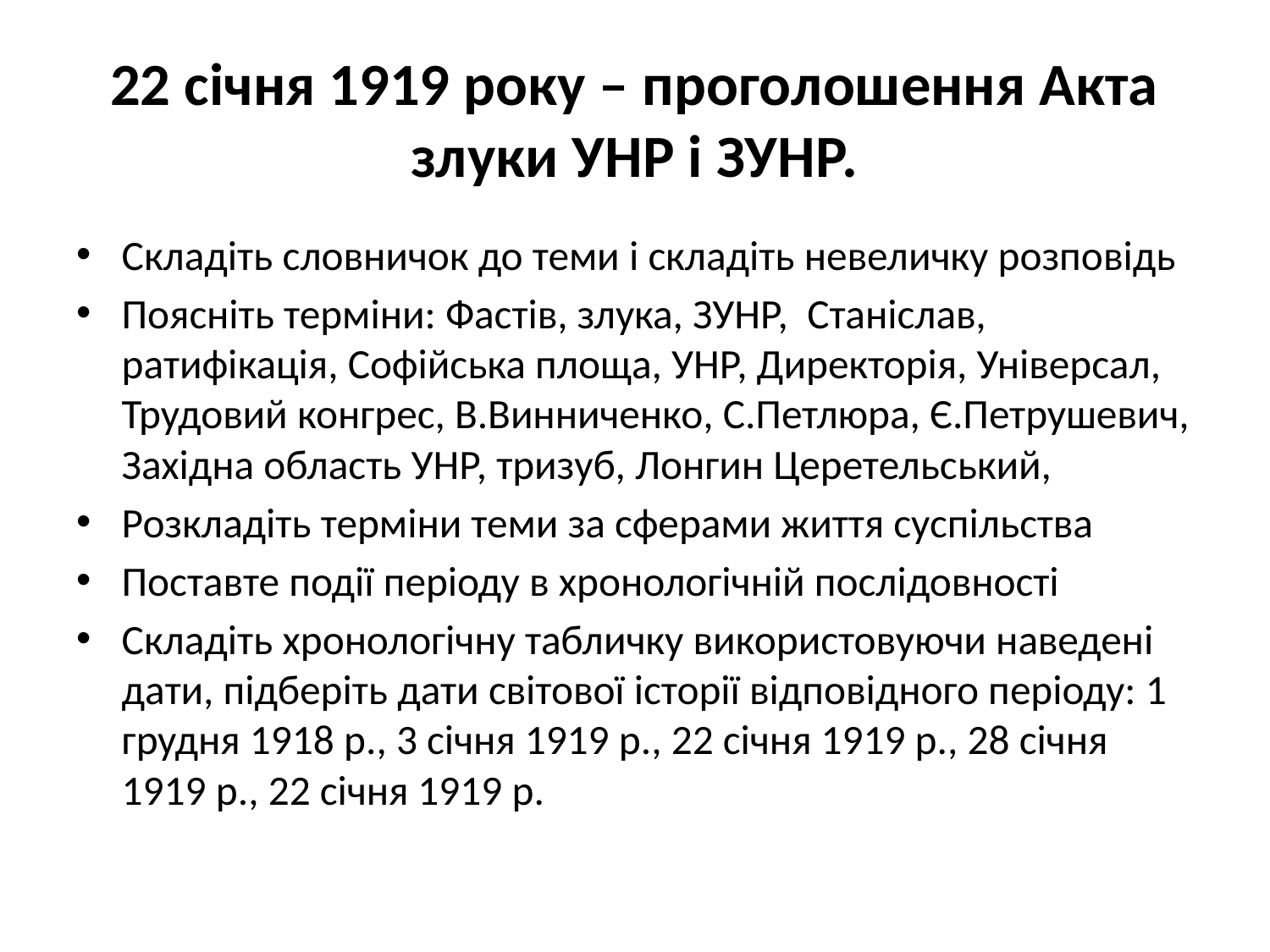

# 22 січня 1919 року – проголошення Акта злуки УНР і ЗУНР.
Складіть словничок до теми і складіть невеличку розповідь
Поясніть терміни: Фастів, злука, ЗУНР,  Станіслав, ратифікація, Софійська площа, УНР, Директорія, Універсал, Трудовий конгрес, В.Винниченко, С.Петлюра, Є.Петрушевич, Західна область УНР, тризуб, Лонгин Церетельський,
Розкладіть терміни теми за сферами життя суспільства
Поставте події періоду в хронологічній послідовності
Складіть хронологічну табличку використовуючи наведені дати, підберіть дати світової історії відповідного періоду: 1 грудня 1918 р., 3 січня 1919 р., 22 січня 1919 р., 28 січня 1919 р., 22 січня 1919 р.